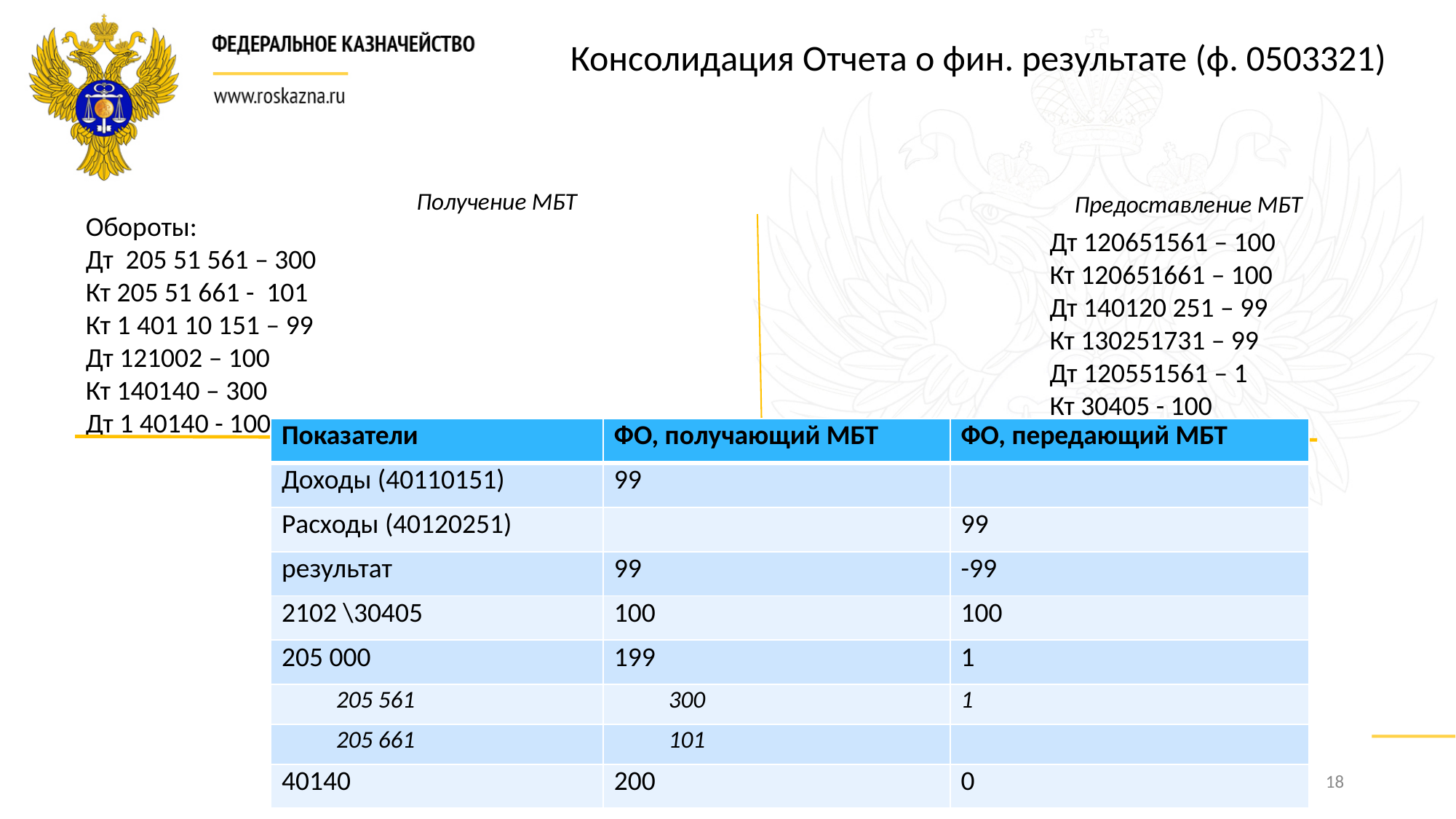

Консолидация Отчета о фин. результате (ф. 0503321)
Получение МБТ
Предоставление МБТ
Обороты:
Дт  205 51 561 – 300
Кт 205 51 661 -  101
Кт 1 401 10 151 – 99
Дт 121002 – 100
Кт 140140 – 300
Дт 1 40140 - 100

Дт 120651561 – 100
Кт 120651661 – 100
Дт 140120 251 – 99
Кт 130251731 – 99
Дт 120551561 – 1
Кт 30405 - 100

| Показатели | ФО, получающий МБТ | ФО, передающий МБТ |
| --- | --- | --- |
| Доходы (40110151) | 99 |  |
| Расходы (40120251) |  | 99 |
| результат | 99 | -99 |
| 2102 \30405 | 100 | 100 |
| 205 000 | 199 | 1 |
| 205 561 | 300 | 1 |
| 205 661 | 101 |  |
| 40140 | 200 | 0 |
18